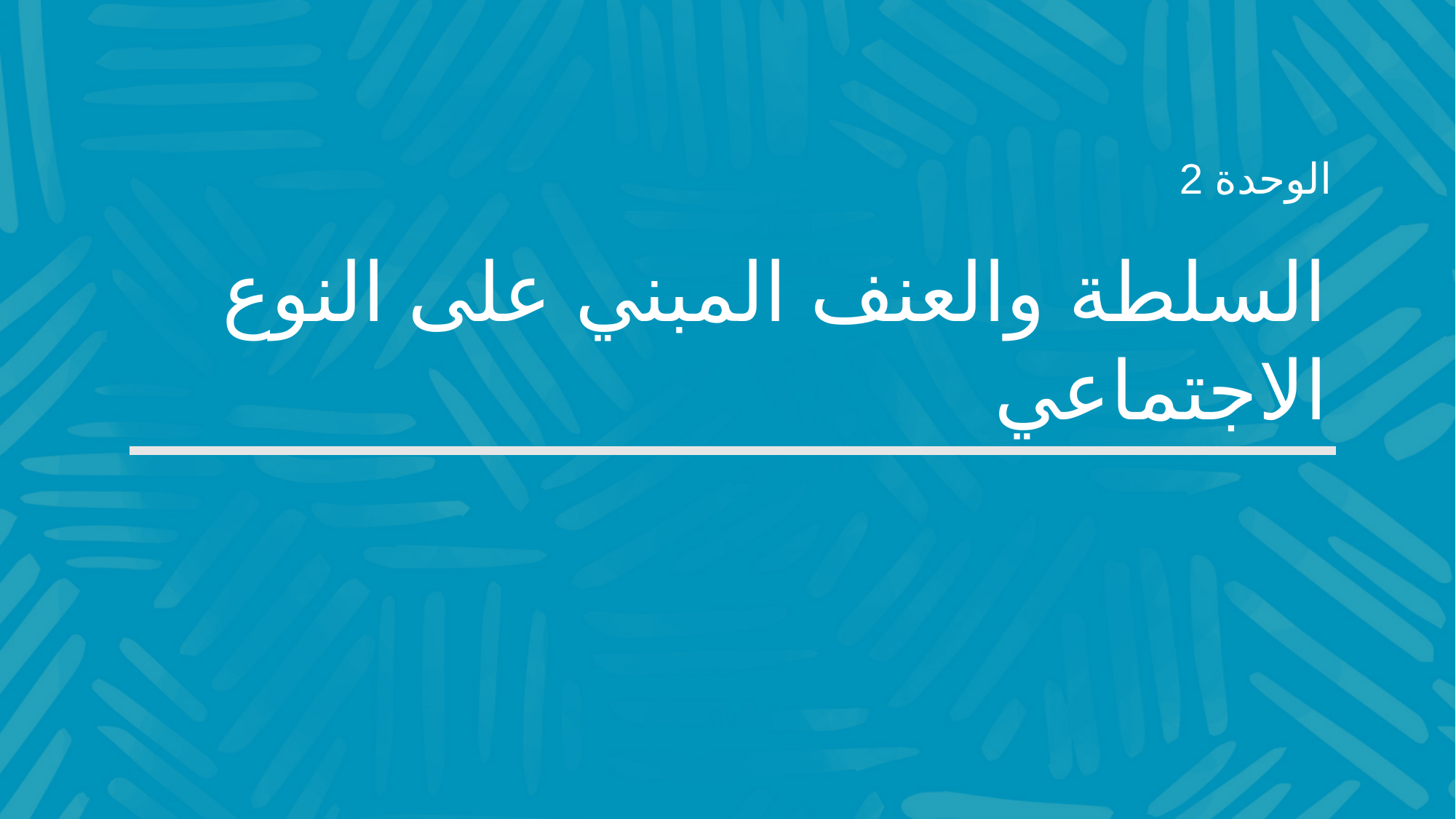

الوحدة 2
# السلطة والعنف المبني على النوع الاجتماعي